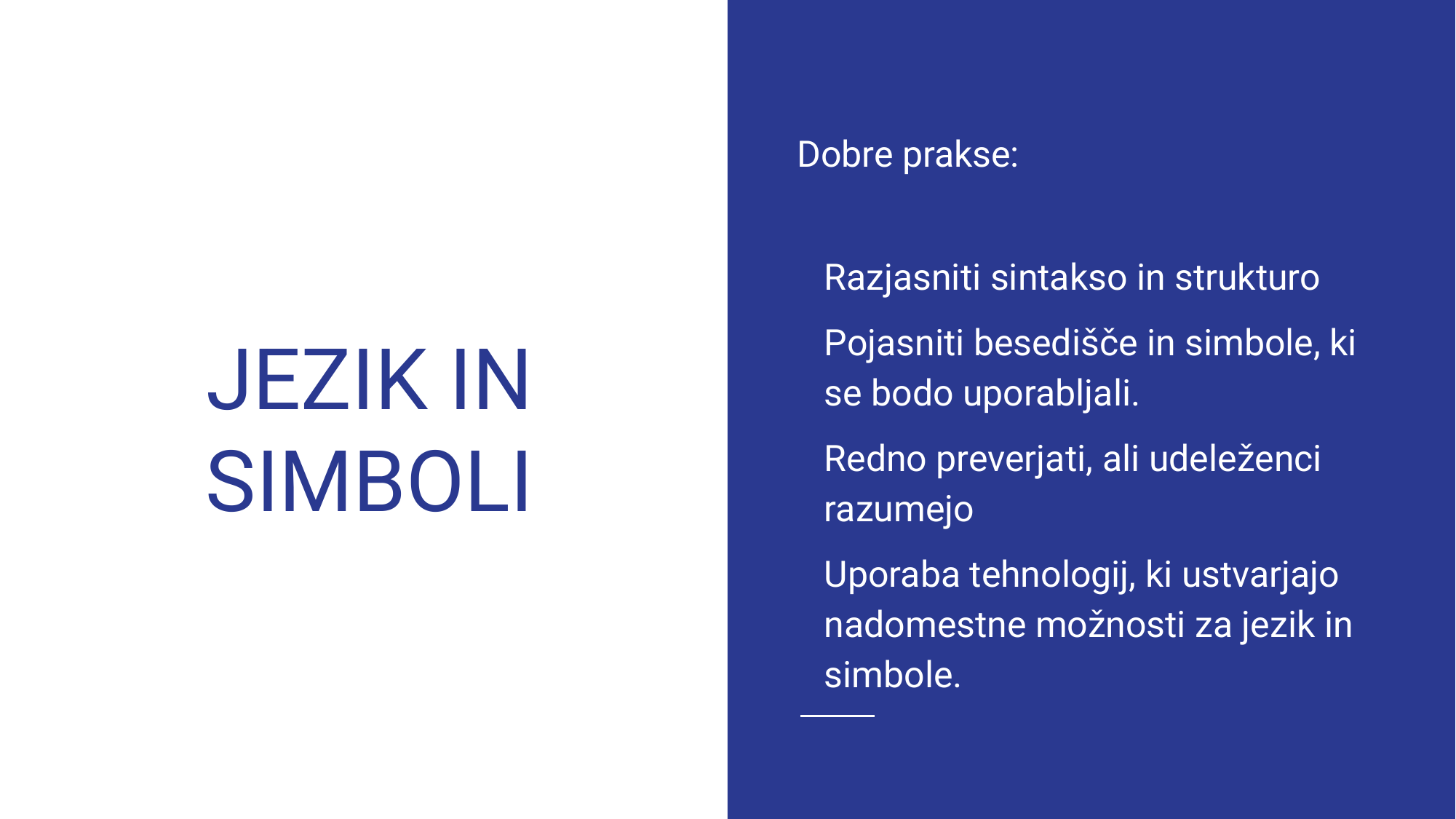

Dobre prakse:

Razjasniti sintakso in strukturo
Pojasniti besedišče in simbole, ki se bodo uporabljali.
Redno preverjati, ali udeleženci razumejo
Uporaba tehnologij, ki ustvarjajo nadomestne možnosti za jezik in simbole.
# JEZIK IN SIMBOLI